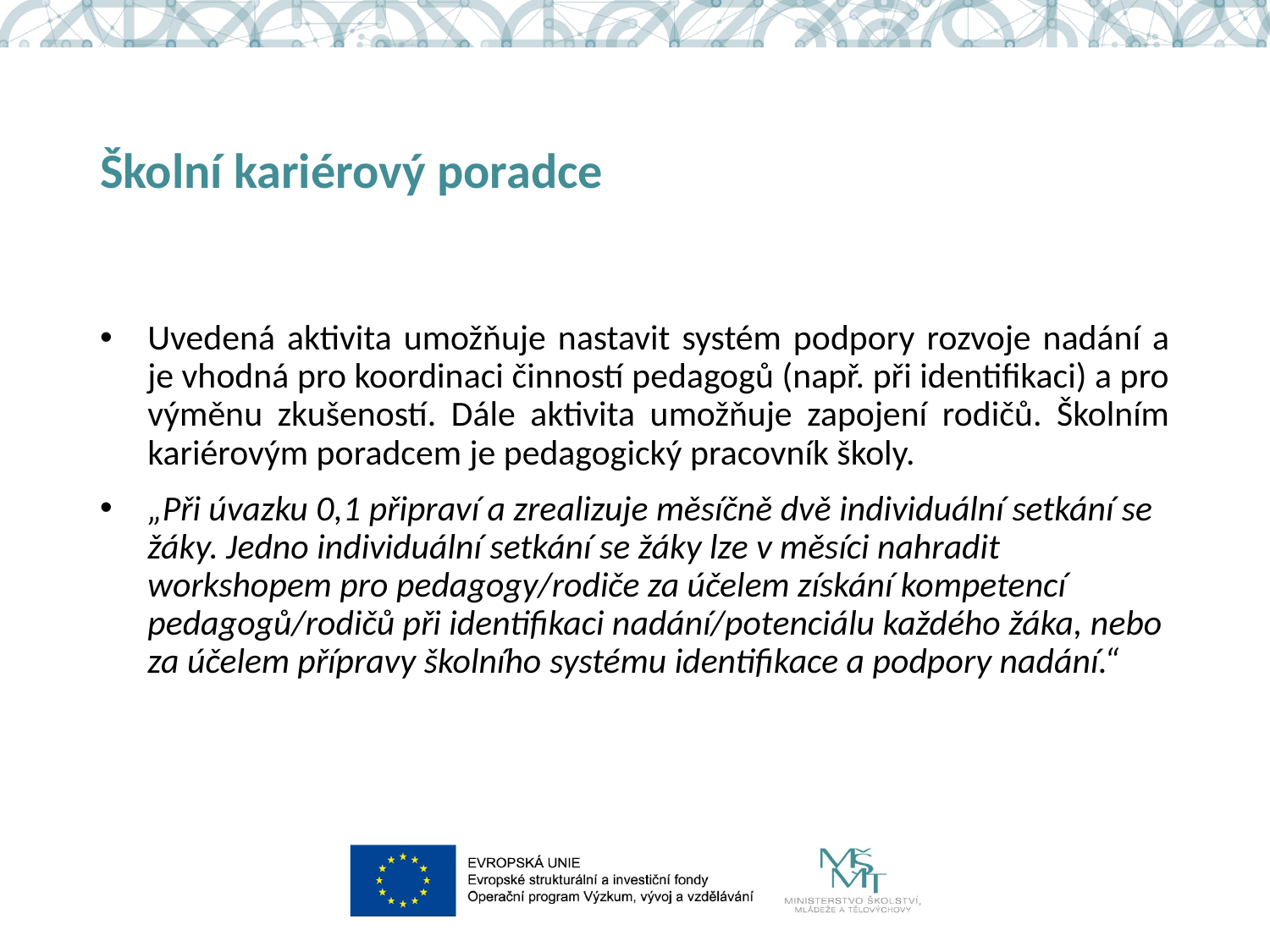

# Školní kariérový poradce

Uvedená aktivita umožňuje nastavit systém podpory rozvoje nadání a je vhodná pro koordinaci činností pedagogů (např. při identifikaci) a pro výměnu zkušeností. Dále aktivita umožňuje zapojení rodičů. Školním kariérovým poradcem je pedagogický pracovník školy.
„Při úvazku 0,1 připraví a zrealizuje měsíčně dvě individuální setkání se žáky. Jedno individuální setkání se žáky lze v měsíci nahradit workshopem pro pedagogy/rodiče za účelem získání kompetencí pedagogů/rodičů při identifikaci nadání/potenciálu každého žáka, nebo za účelem přípravy školního systému identifikace a podpory nadání.“